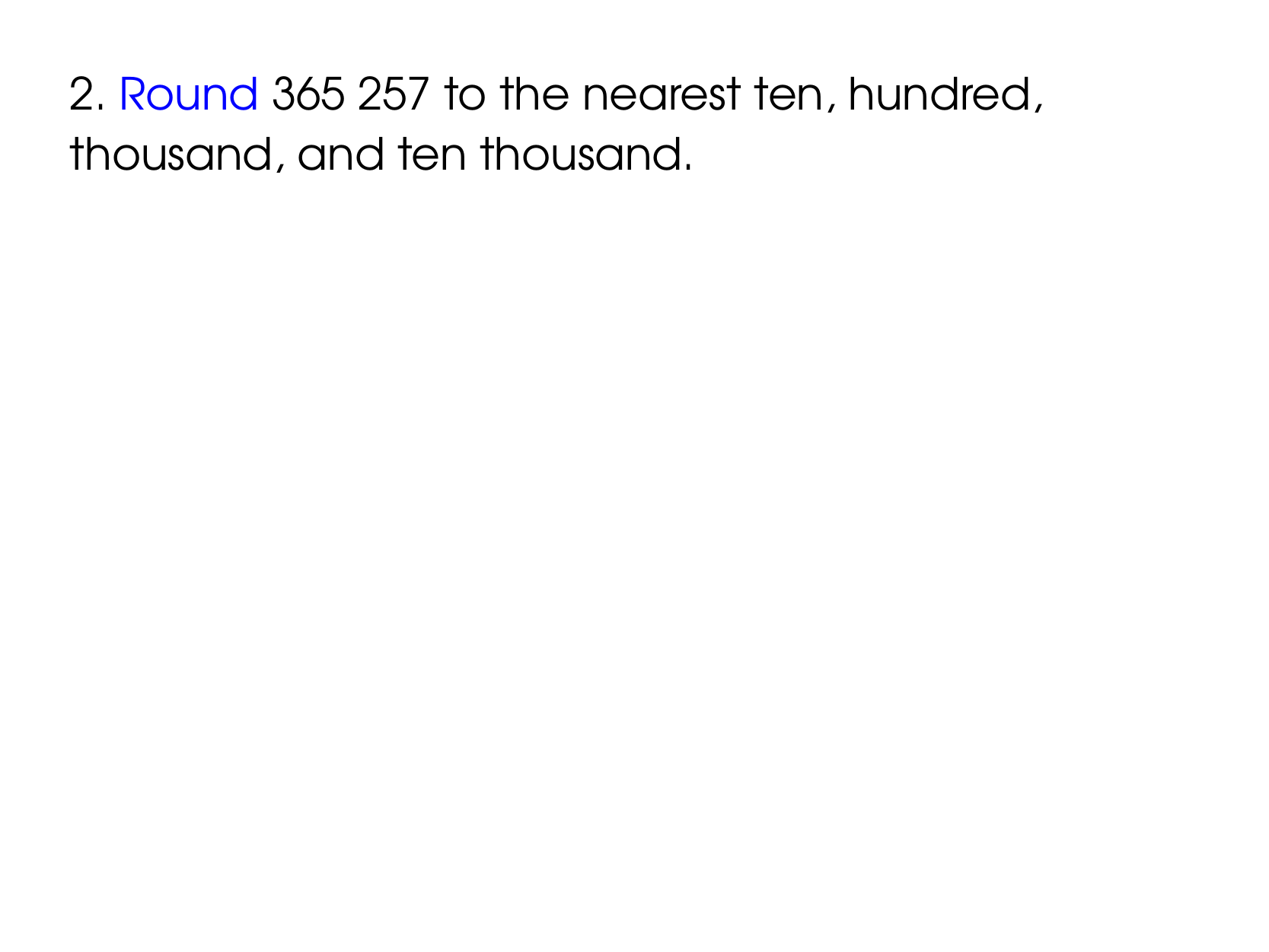

2. Round 365 257 to the nearest ten, hundred, thousand, and ten thousand.